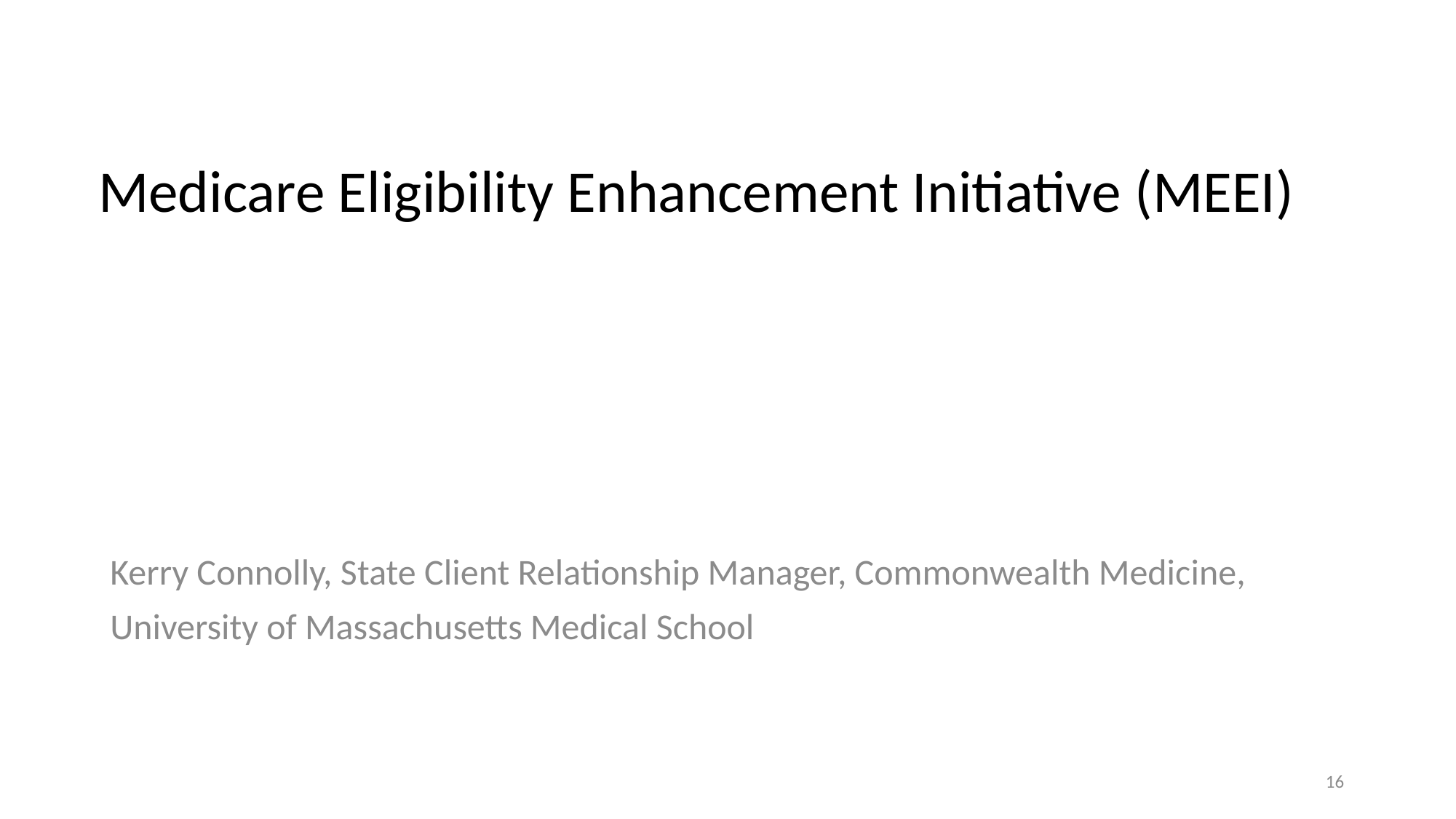

# Medicare Eligibility Enhancement Initiative (MEEI)
Kerry Connolly, State Client Relationship Manager, Commonwealth Medicine,
University of Massachusetts Medical School

16